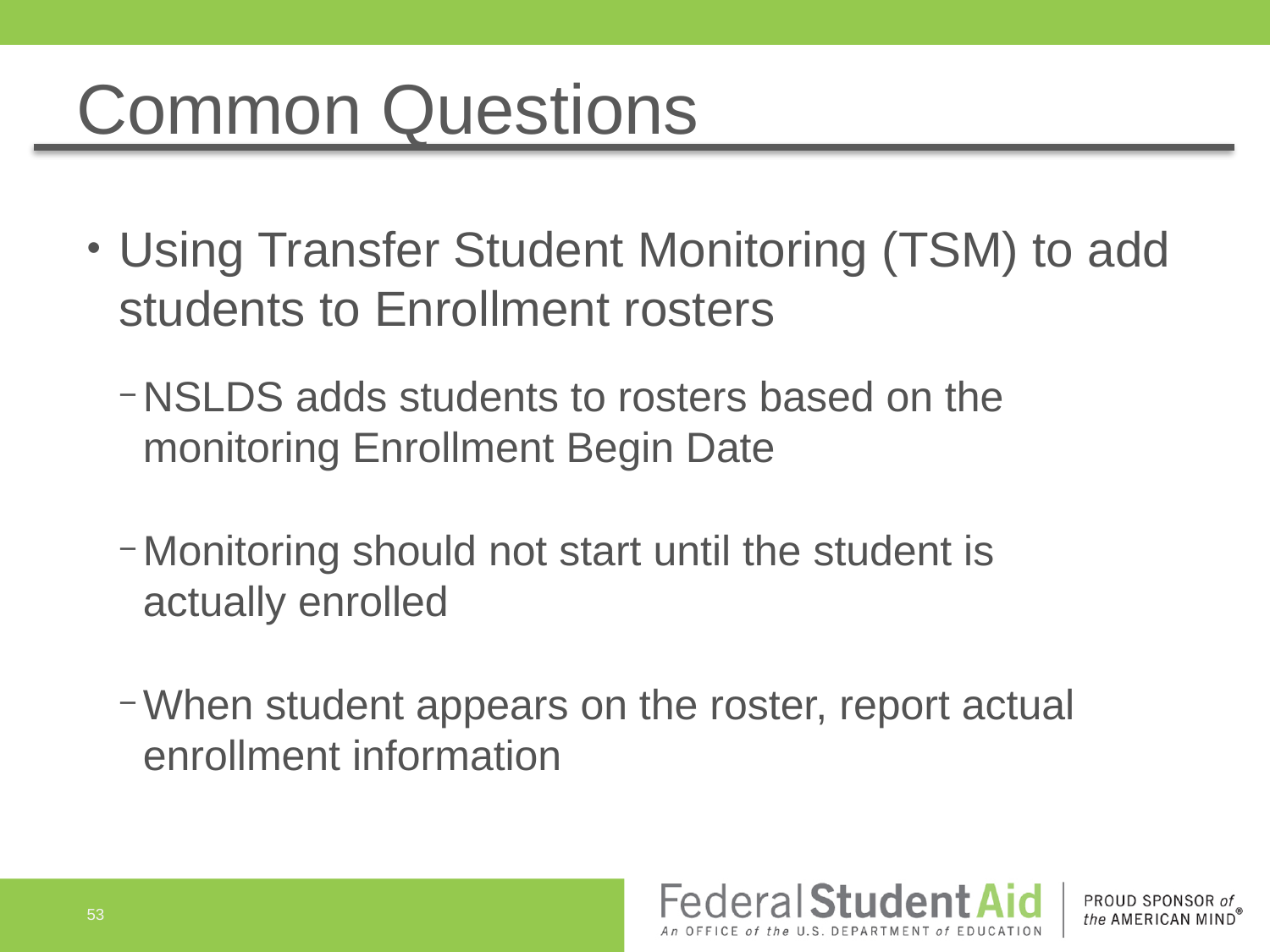

# Common Questions
Using Transfer Student Monitoring (TSM) to add students to Enrollment rosters

NSLDS adds students to rosters based on the monitoring Enrollment Begin Date

Monitoring should not start until the student is
actually enrolled

When student appears on the roster, report actual enrollment information
53